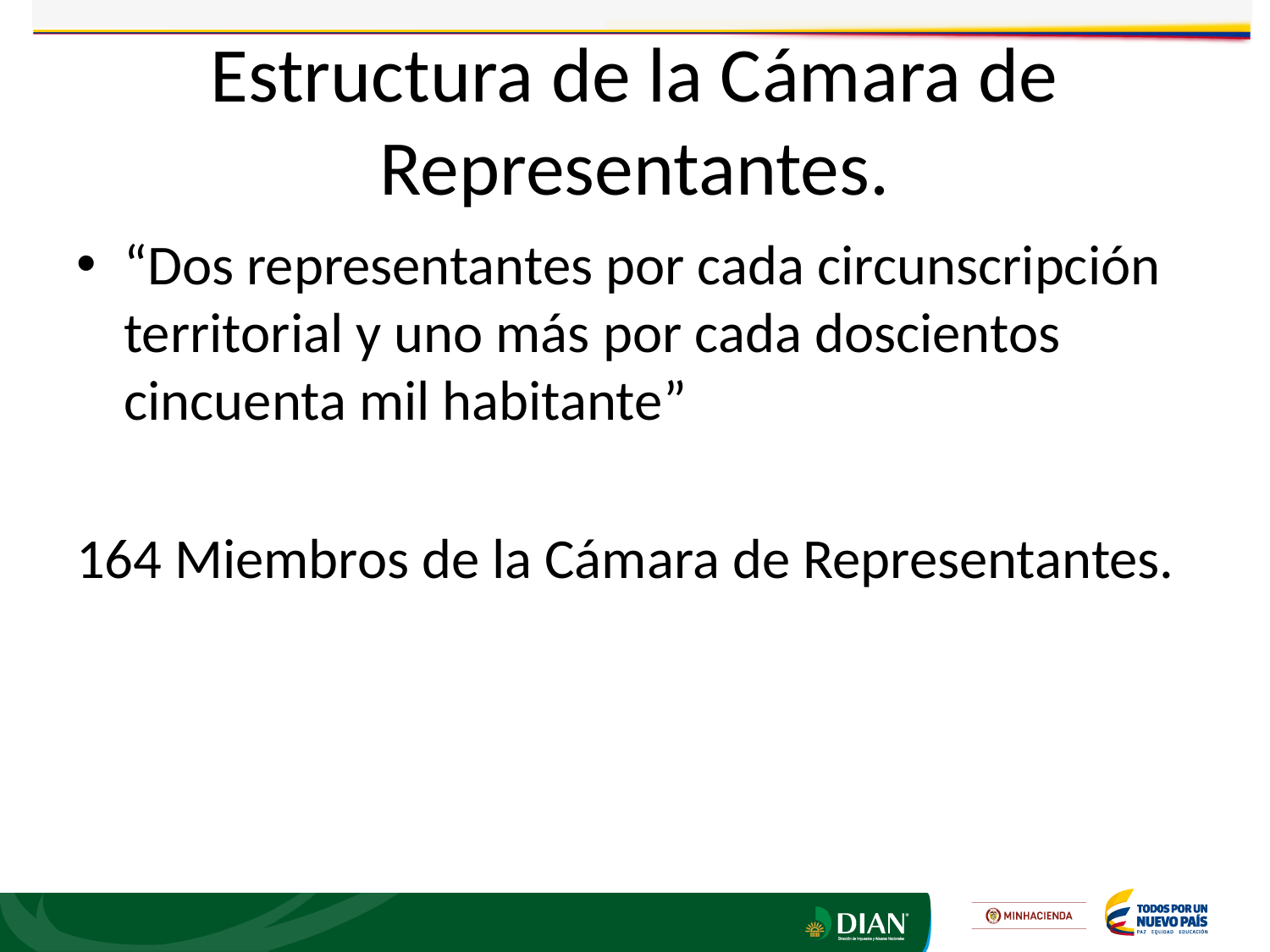

# Estructura de la Cámara de Representantes.
“Dos representantes por cada circunscripción territorial y uno más por cada doscientos cincuenta mil habitante”

164 Miembros de la Cámara de Representantes.